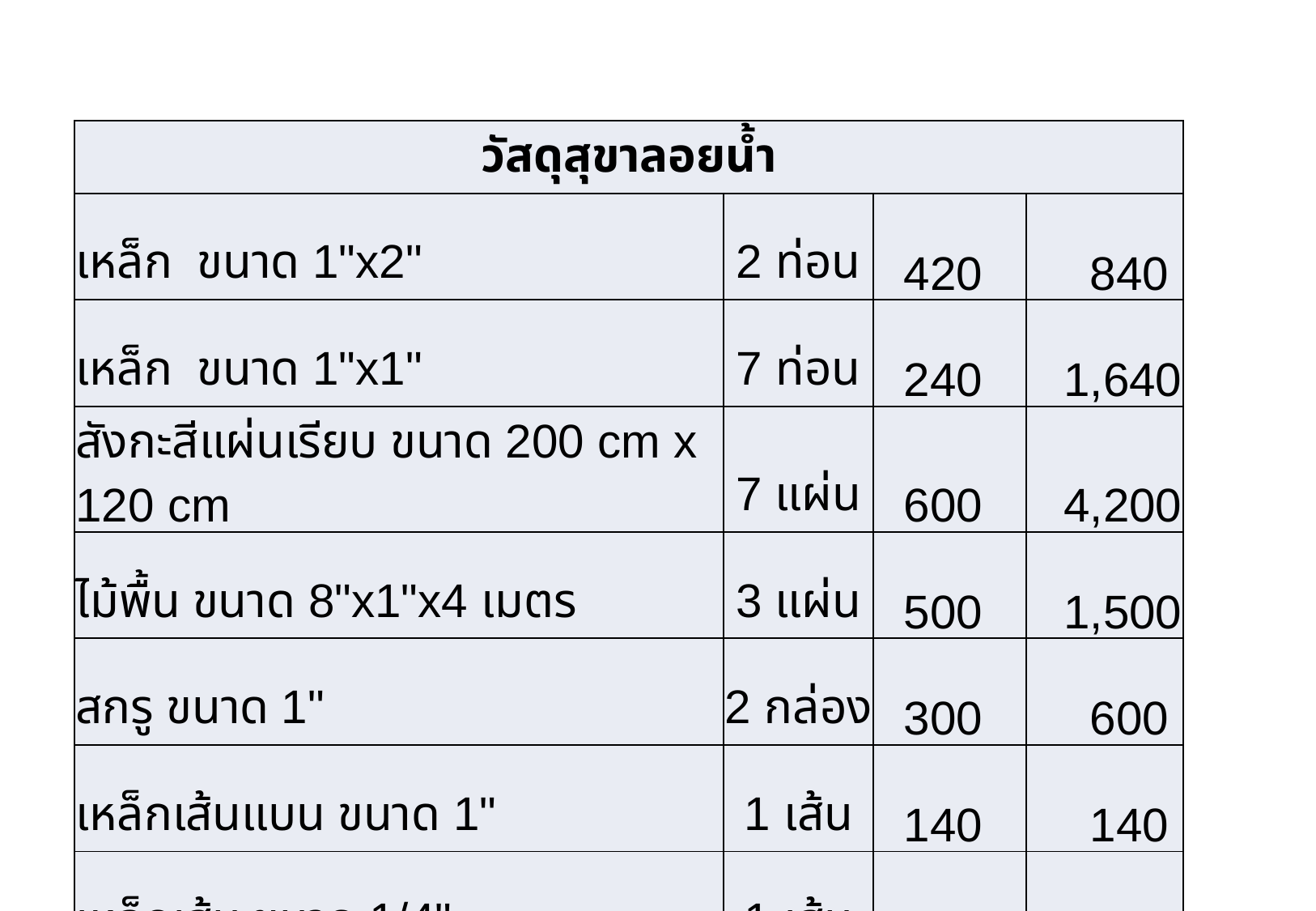

| วัสดุสุขาลอยน้ำ |  |  |  |
| --- | --- | --- | --- |
| เหล็ก ขนาด 1"x2" | 2 ท่อน | 420 | 840 |
| เหล็ก ขนาด 1"x1" | 7 ท่อน | 240 | 1,640 |
| สังกะสีแผ่นเรียบ ขนาด 200 cm x 120 cm | 7 แผ่น | 600 | 4,200 |
| ไม้พื้น ขนาด 8"x1"x4 เมตร | 3 แผ่น | 500 | 1,500 |
| สกรู ขนาด 1" | 2 กล่อง | 300 | 600 |
| เหล็กเส้นแบน ขนาด 1" | 1 เส้น | 140 | 140 |
| เหล็กเส้น ขนาด 1/4" | 1 เส้น | 60 | 60 |
| คอห่าน | 1 อัน | 400 | 400 |
| บานพับ ขนาด 3" | 3 อัน | 30 | 90 |
| กลอนประตู | 1 อัน | 20 | 20 |
| รวมเป็นเงิน |  |  | 9,490 |